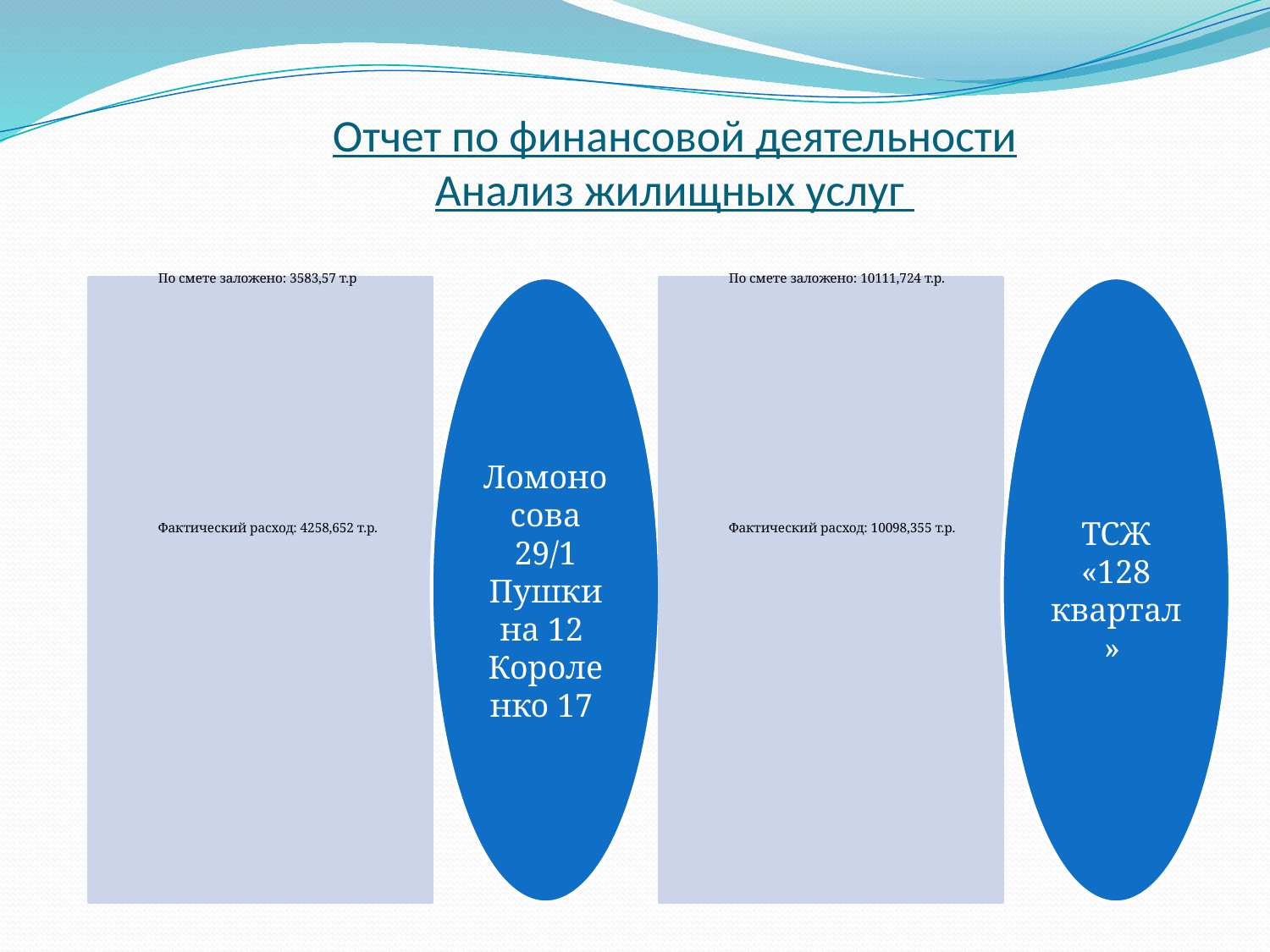

Отчет по финансовой деятельности
Анализ жилищных услуг
Ломоносова 29/1
Пушкина 12
Короленко 17
По смете заложено: 3583,57 т.р
Фактический расход: 4258,652 т.р.
ТСЖ «128 квартал»
По смете заложено: 10111,724 т.р.
Фактический расход: 10098,355 т.р.